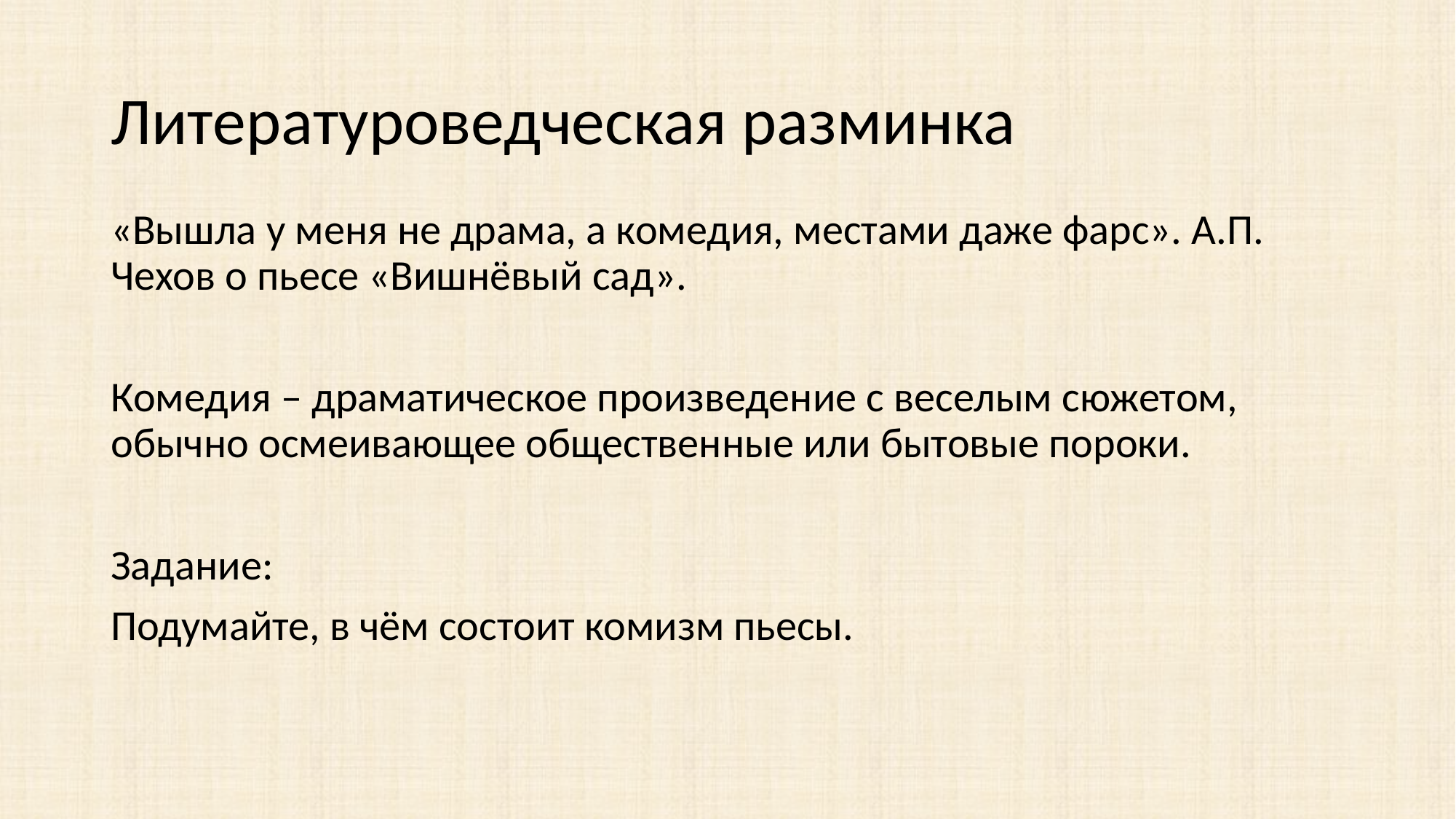

# Литературоведческая разминка
«Вышла у меня не драма, а комедия, местами даже фарс». А.П. Чехов о пьесе «Вишнёвый сад».

Комедия – драматическое произведение с веселым сюжетом, обычно осмеивающее общественные или бытовые пороки.

Задание:
Подумайте, в чём состоит комизм пьесы.